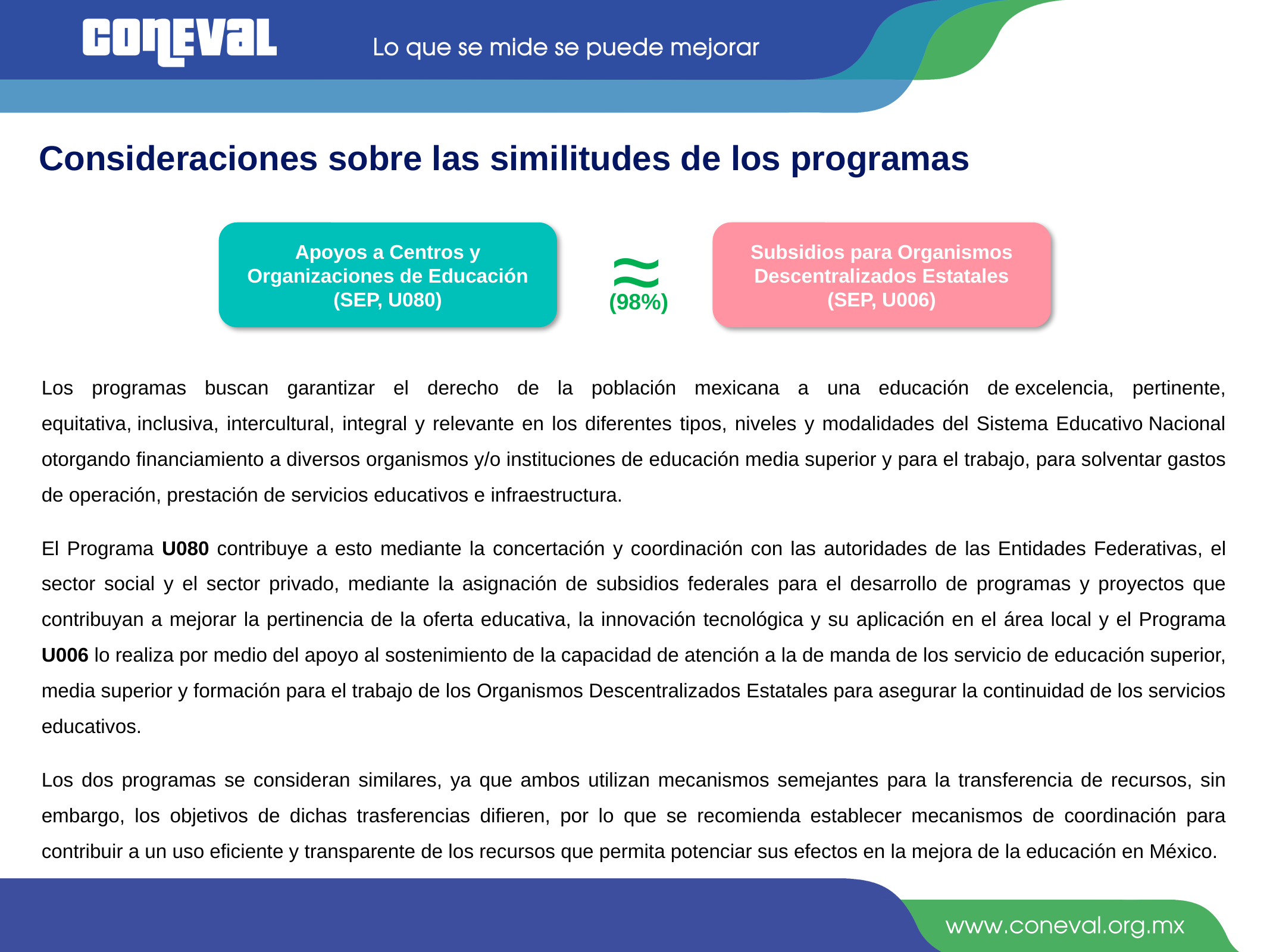

Consideraciones sobre las similitudes de los programas

≈
Apoyos a Centros y Organizaciones de Educación
(SEP, U080)
Subsidios para Organismos Descentralizados Estatales
(SEP, U006)
(98%)
Los programas buscan garantizar el derecho de la población mexicana a una educación de excelencia, pertinente, equitativa, inclusiva, intercultural, integral y relevante en los diferentes tipos, niveles y modalidades del Sistema Educativo Nacional otorgando financiamiento a diversos organismos y/o instituciones de educación media superior y para el trabajo, para solventar gastos de operación, prestación de servicios educativos e infraestructura.

El Programa U080 contribuye a esto mediante la concertación y coordinación con las autoridades de las Entidades Federativas, el sector social y el sector privado, mediante la asignación de subsidios federales para el desarrollo de programas y proyectos que contribuyan a mejorar la pertinencia de la oferta educativa, la innovación tecnológica y su aplicación en el área local y el Programa U006 lo realiza por medio del apoyo al sostenimiento de la capacidad de atención a la de manda de los servicio de educación superior, media superior y formación para el trabajo de los Organismos Descentralizados Estatales para asegurar la continuidad de los servicios educativos.

Los dos programas se consideran similares, ya que ambos utilizan mecanismos semejantes para la transferencia de recursos, sin embargo, los objetivos de dichas trasferencias difieren, por lo que se recomienda establecer mecanismos de coordinación para contribuir a un uso eficiente y transparente de los recursos que permita potenciar sus efectos en la mejora de la educación en México.